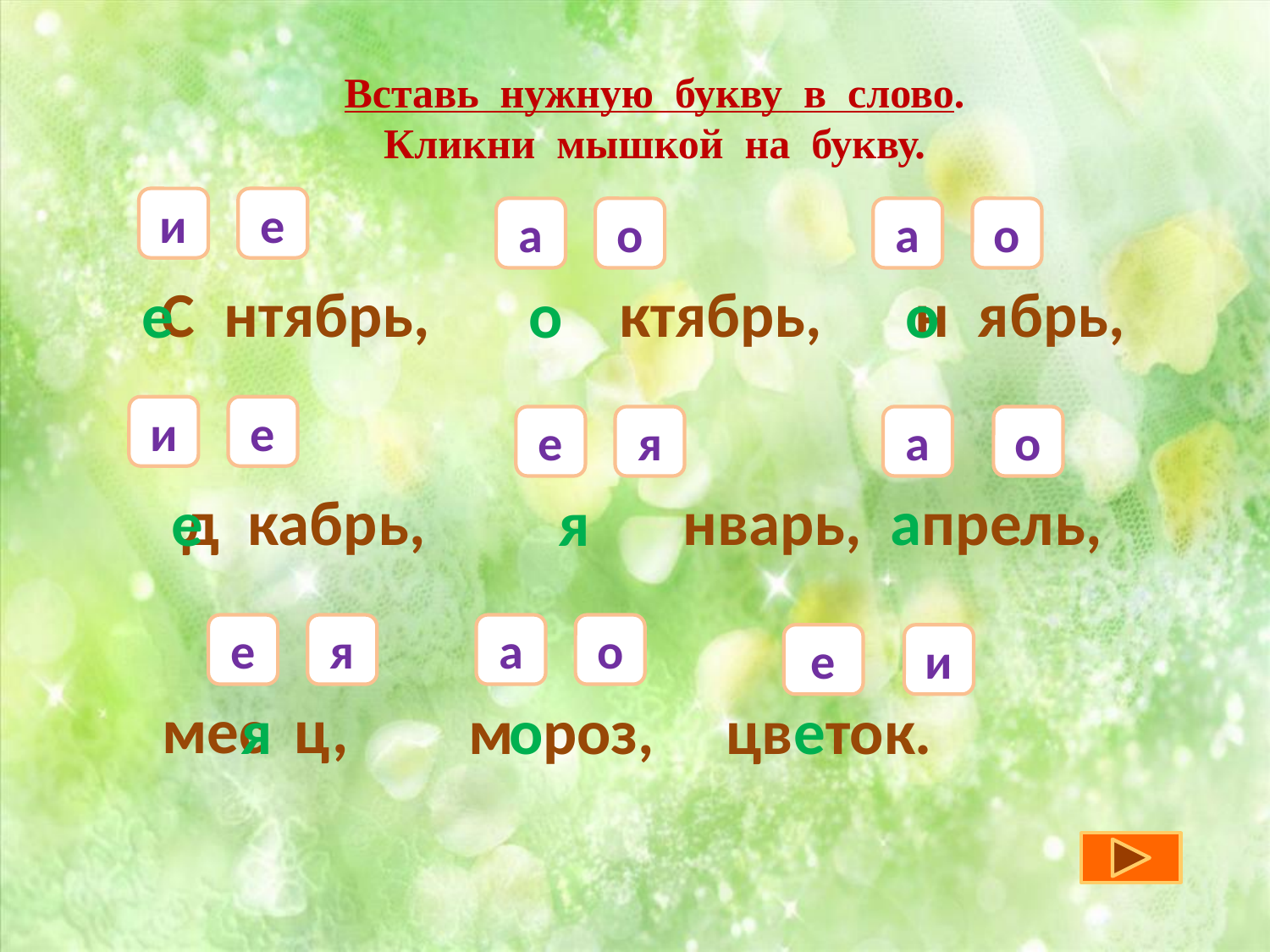

Вставь  нужную  букву  в  слово.
Кликни  мышкой  на  букву.
и
е
а
о
а
о
С  нтябрь,
е
   ктябрь,
о
н  ябрь,
о
и
е
е
я
а
о
 д  кабрь,
е
   нварь,  апрель,
я
е
я
а
о
е
и
мес  ц,
я
м  роз,     цветок.
о